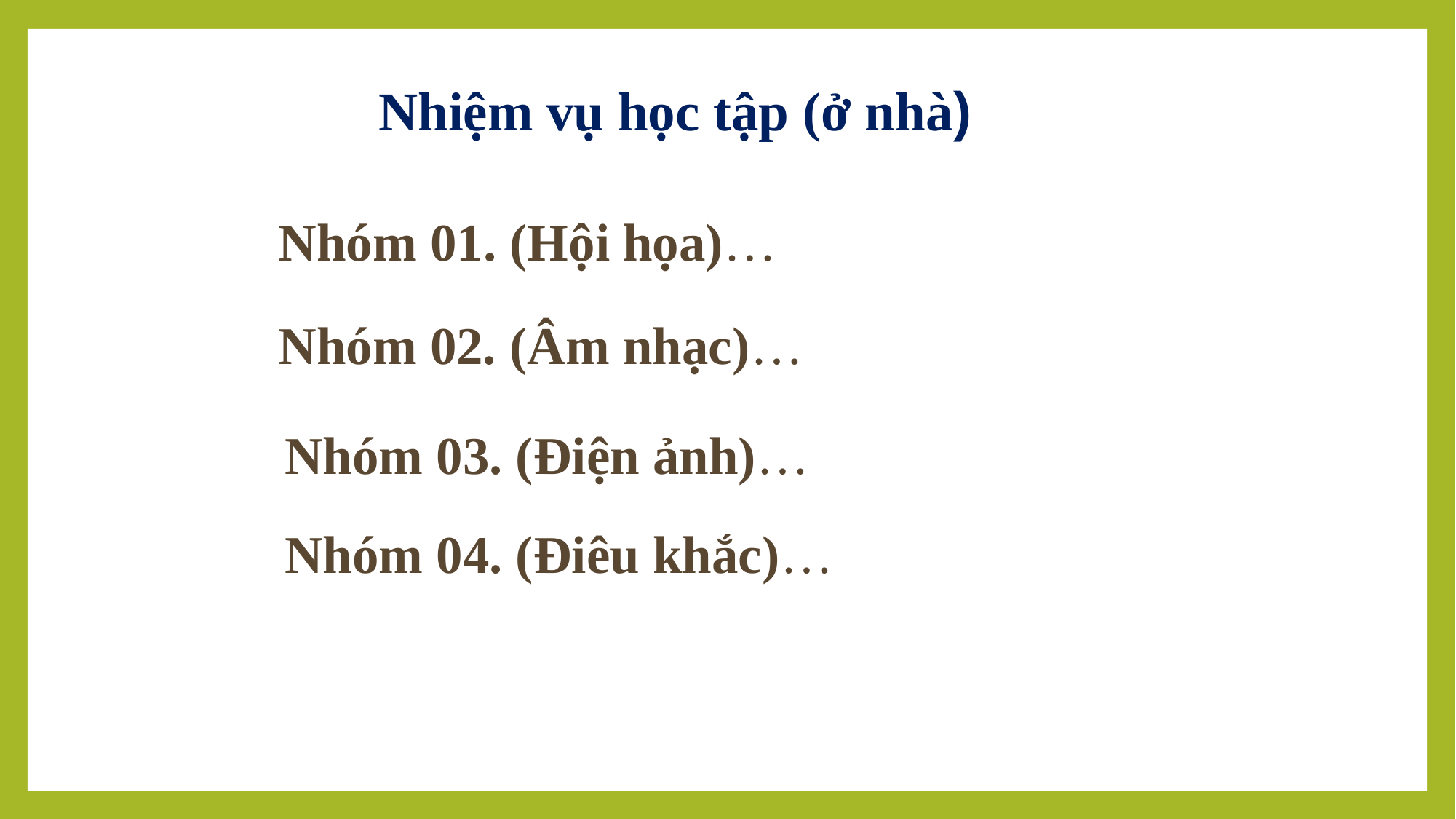

Nhiệm vụ học tập (ở nhà)
Nhóm 01. (Hội họa)…
Nhóm 02. (Âm nhạc)…
Nhóm 03. (Điện ảnh)…
Nhóm 04. (Điêu khắc)…